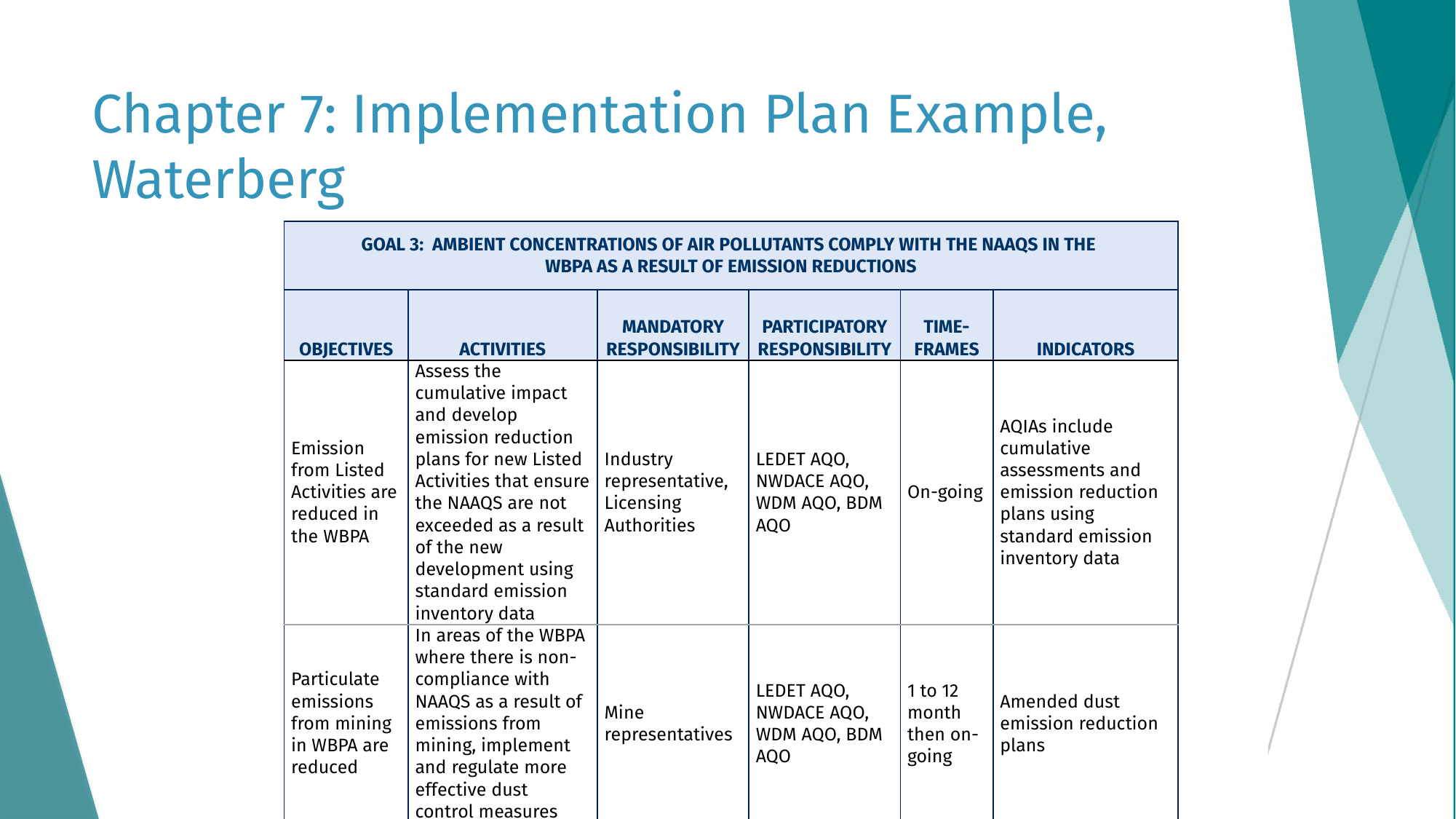

# Chapter 7: Implementation Plan Example, Waterberg
| Goal 3: Ambient concentrations of air pollutants comply with the NAAQS in the WBPA as a result of emission reductions |  |  |  |  |  |
| --- | --- | --- | --- | --- | --- |
| Objectives | Activities | Mandatory Responsibility | Participatory Responsibility | Time-frames | Indicators |
| Emission from Listed Activities are reduced in the WBPA | Assess the cumulative impact and develop emission reduction plans for new Listed Activities that ensure the NAAQS are not exceeded as a result of the new development using standard emission inventory data | Industry representative, Licensing Authorities | LEDET AQO, NWDACE AQO, WDM AQO, BDM AQO | On-going | AQIAs include cumulative assessments and emission reduction plans using standard emission inventory data |
| Particulate emissions from mining in WBPA are reduced | In areas of the WBPA where there is non-compliance with NAAQS as a result of emissions from mining, implement and regulate more effective dust control measures | Mine representatives | LEDET AQO, NWDACE AQO, WDM AQO, BDM AQO | 1 to 12 month then on-going | Amended dust emission reduction plans |
21